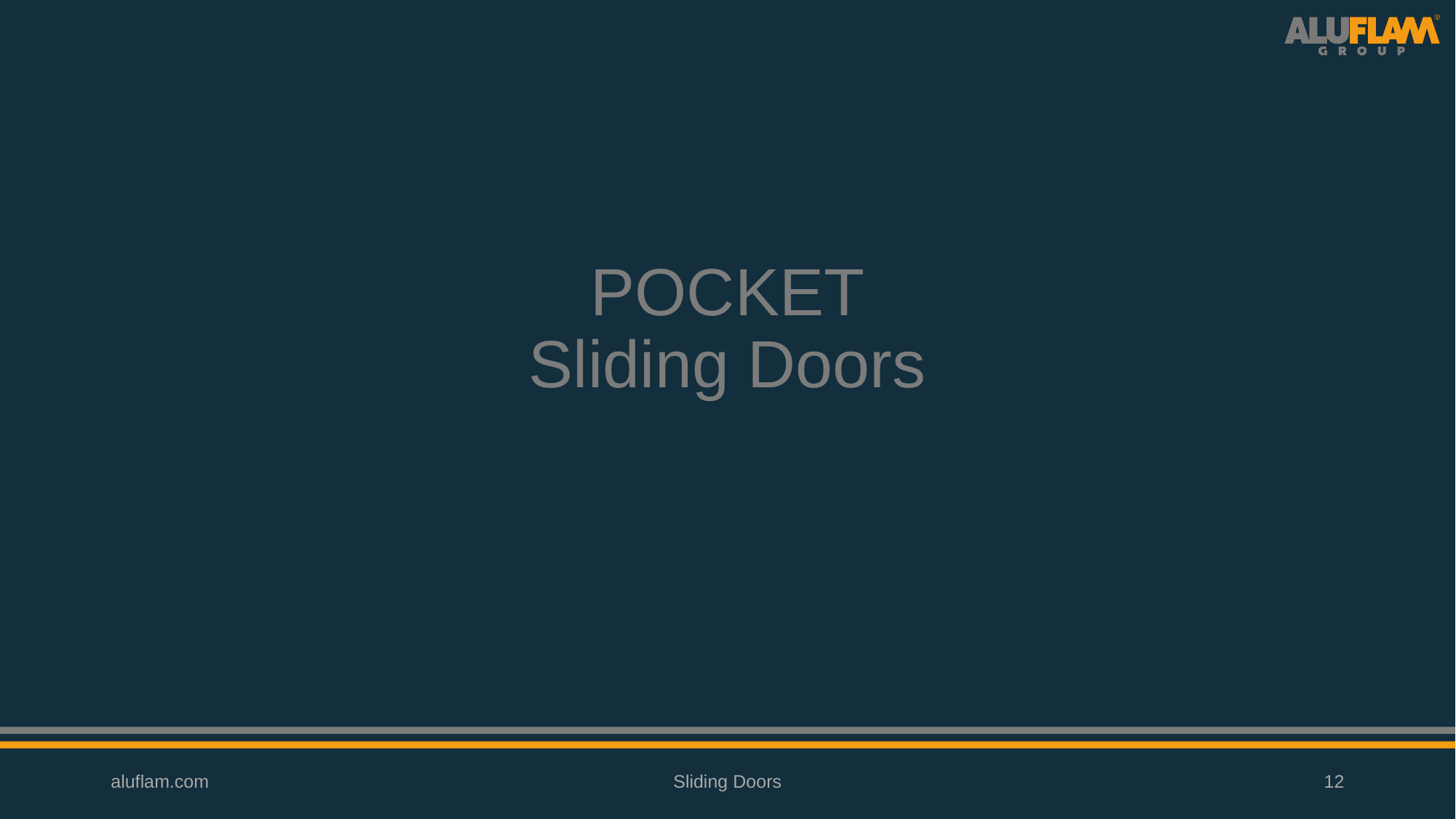

# POCKET Sliding Doors
aluflam.com
Sliding Doors
12